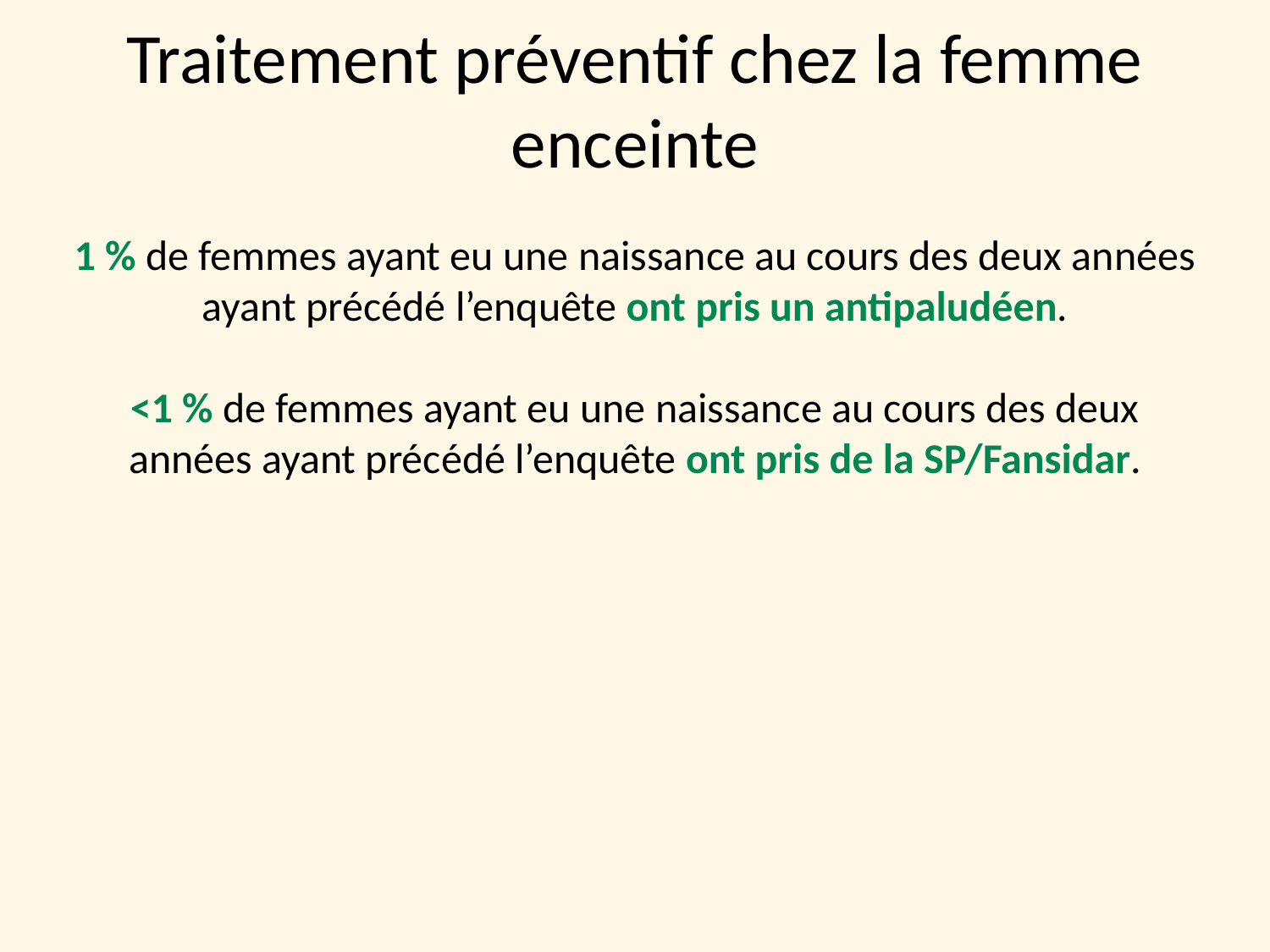

Traitement préventif chez la femme enceinte
1 % de femmes ayant eu une naissance au cours des deux années ayant précédé l’enquête ont pris un antipaludéen.

<1 % de femmes ayant eu une naissance au cours des deux années ayant précédé l’enquête ont pris de la SP/Fansidar.